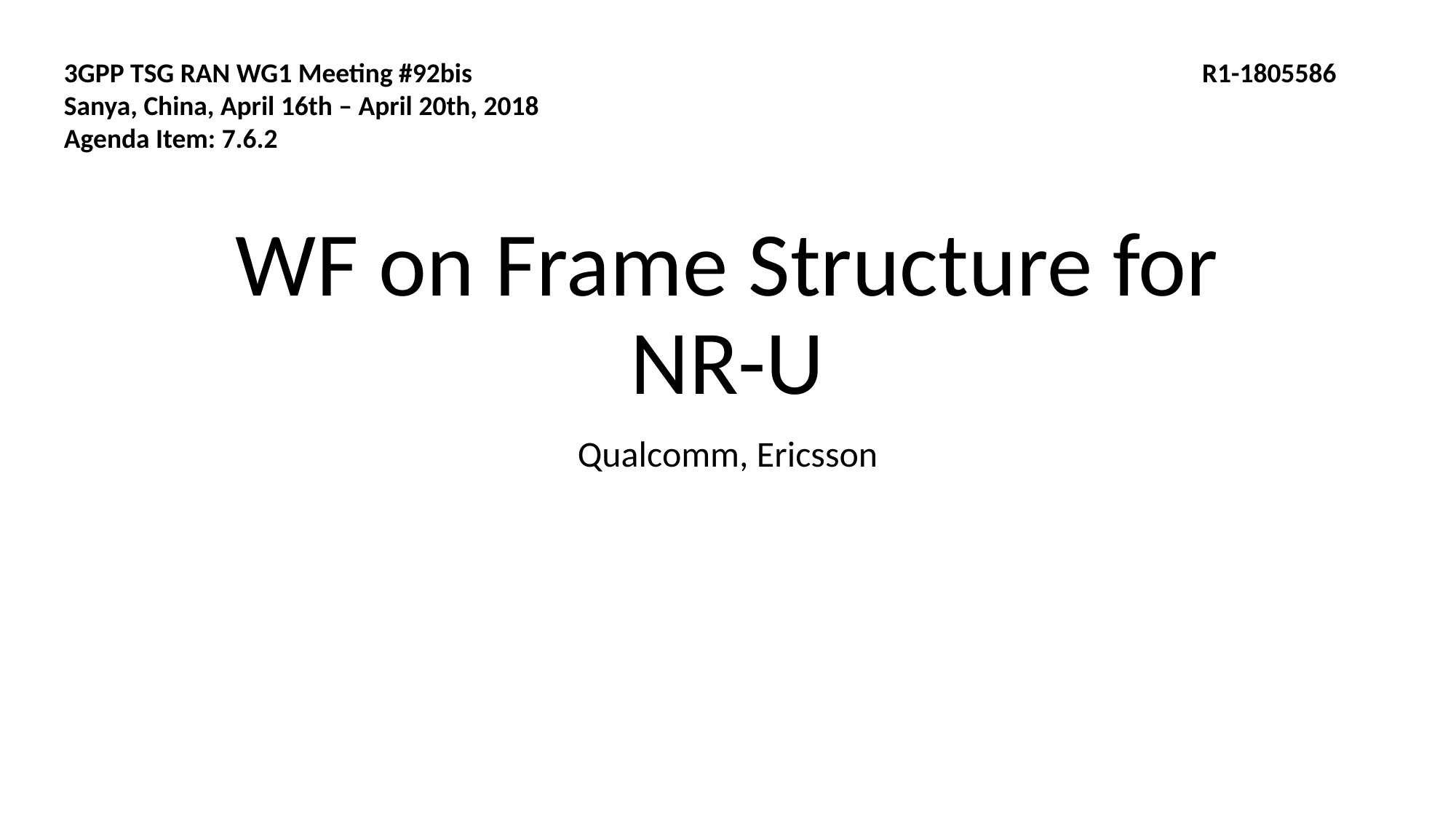

3GPP TSG RAN WG1 Meeting #92bis
Sanya, China, April 16th – April 20th, 2018
Agenda Item: 7.6.2
R1-1805586
# WF on Frame Structure for NR-U
Qualcomm, Ericsson